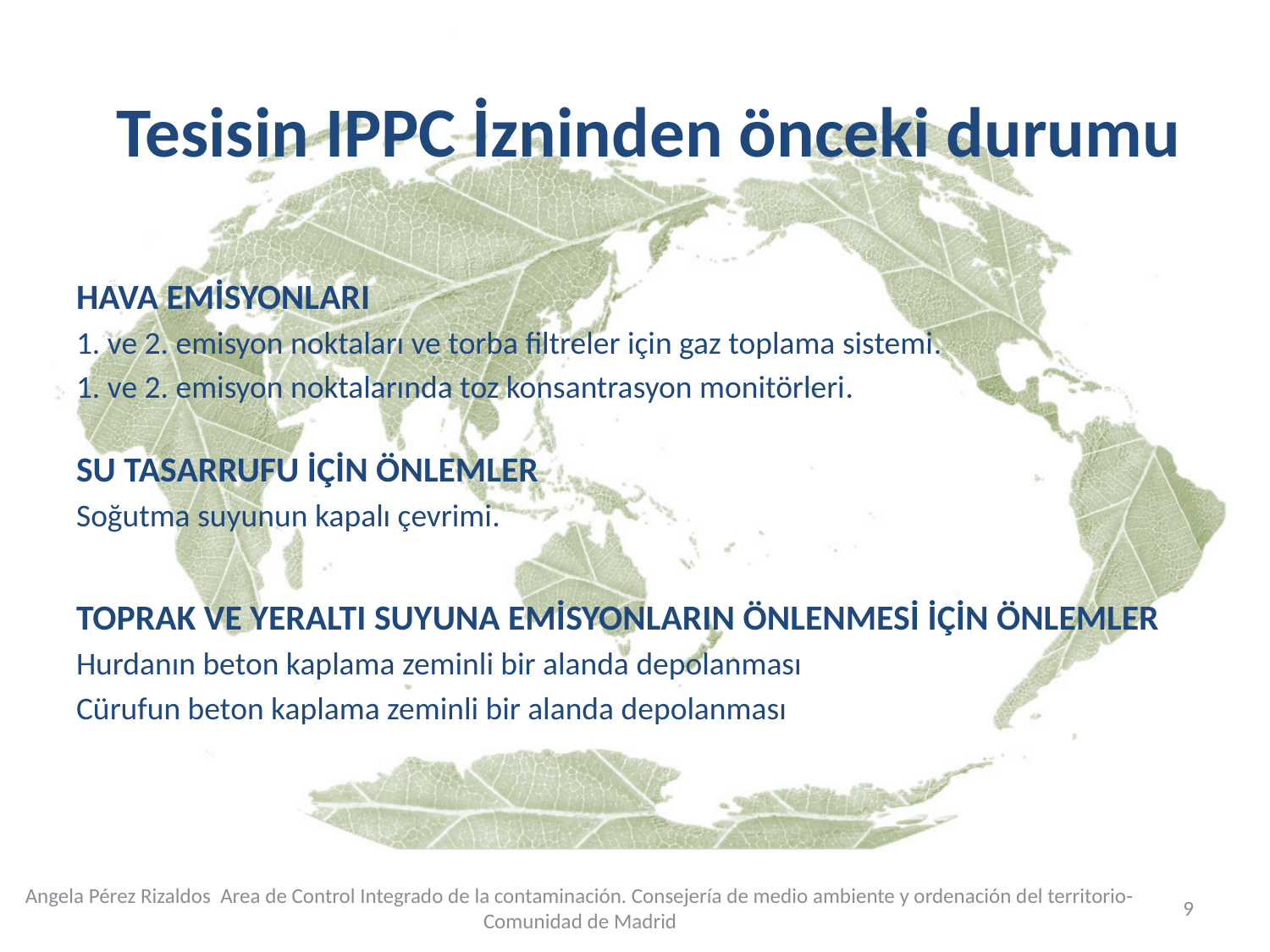

Tesisin IPPC İzninden önceki durumu

HAVA EMİSYONLARI
1. ve 2. emisyon noktaları ve torba filtreler için gaz toplama sistemi.
1. ve 2. emisyon noktalarında toz konsantrasyon monitörleri.

SU TASARRUFU İÇİN ÖNLEMLER
Soğutma suyunun kapalı çevrimi.

TOPRAK VE YERALTI SUYUNA EMİSYONLARIN ÖNLENMESİ İÇİN ÖNLEMLER
Hurdanın beton kaplama zeminli bir alanda depolanması
Cürufun beton kaplama zeminli bir alanda depolanması

Angela Pérez Rizaldos  Area de Control Integrado de la contaminación. Consejería de medio ambiente y ordenación del territorio- Comunidad de Madrid
9